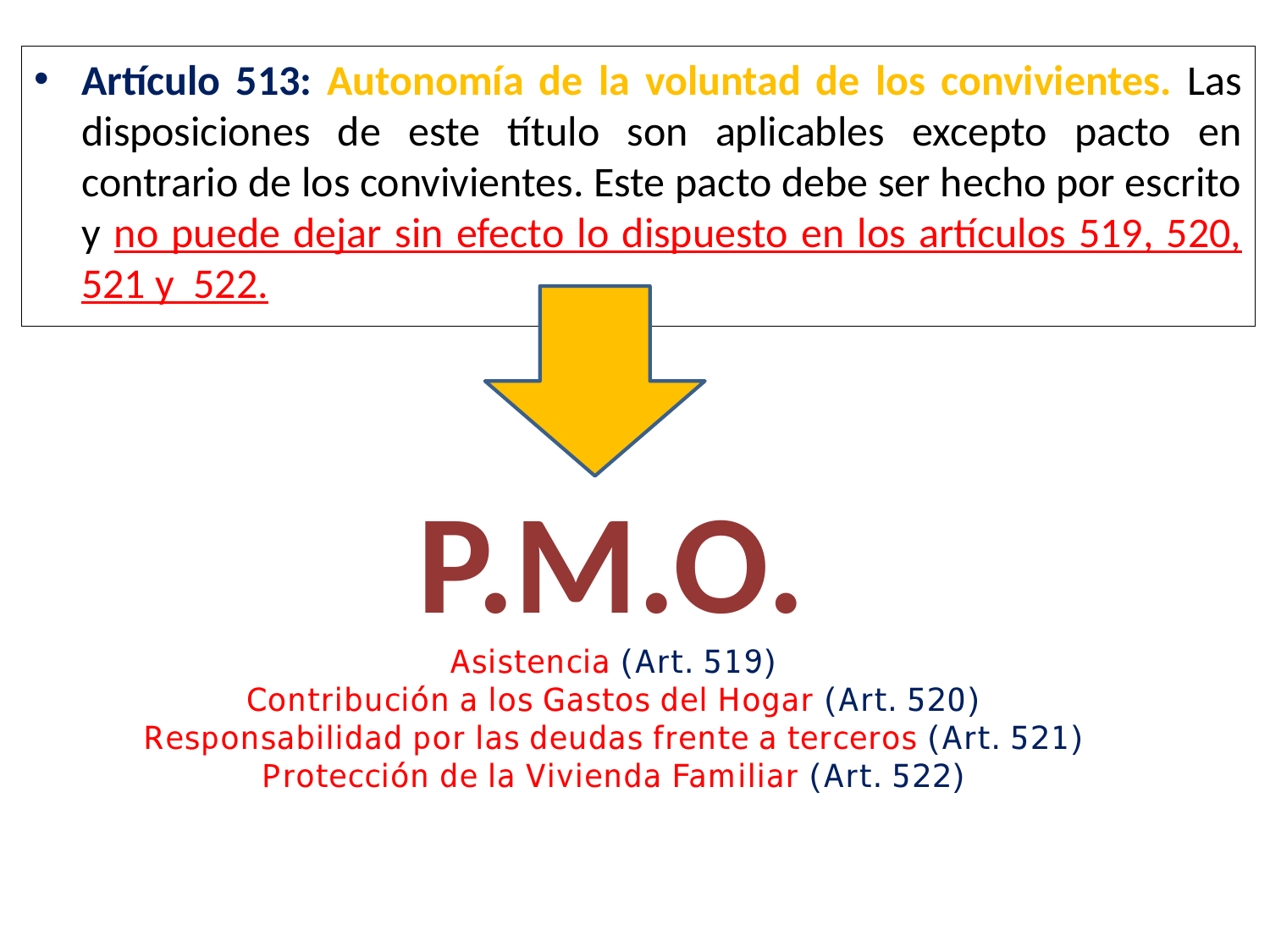

Artículo 513: Autonomía de la voluntad de los convivientes. Las disposiciones de este título son aplicables excepto pacto en contrario de los convivientes. Este pacto debe ser hecho por escrito y no puede dejar sin efecto lo dispuesto en los artículos 519, 520, 521 y  522.

P.M.O.
Asistencia (Art. 519)
Contribución a los Gastos del Hogar (Art. 520)
Responsabilidad por las deudas frente a terceros (Art. 521)
Protección de la Vivienda Familiar (Art. 522)